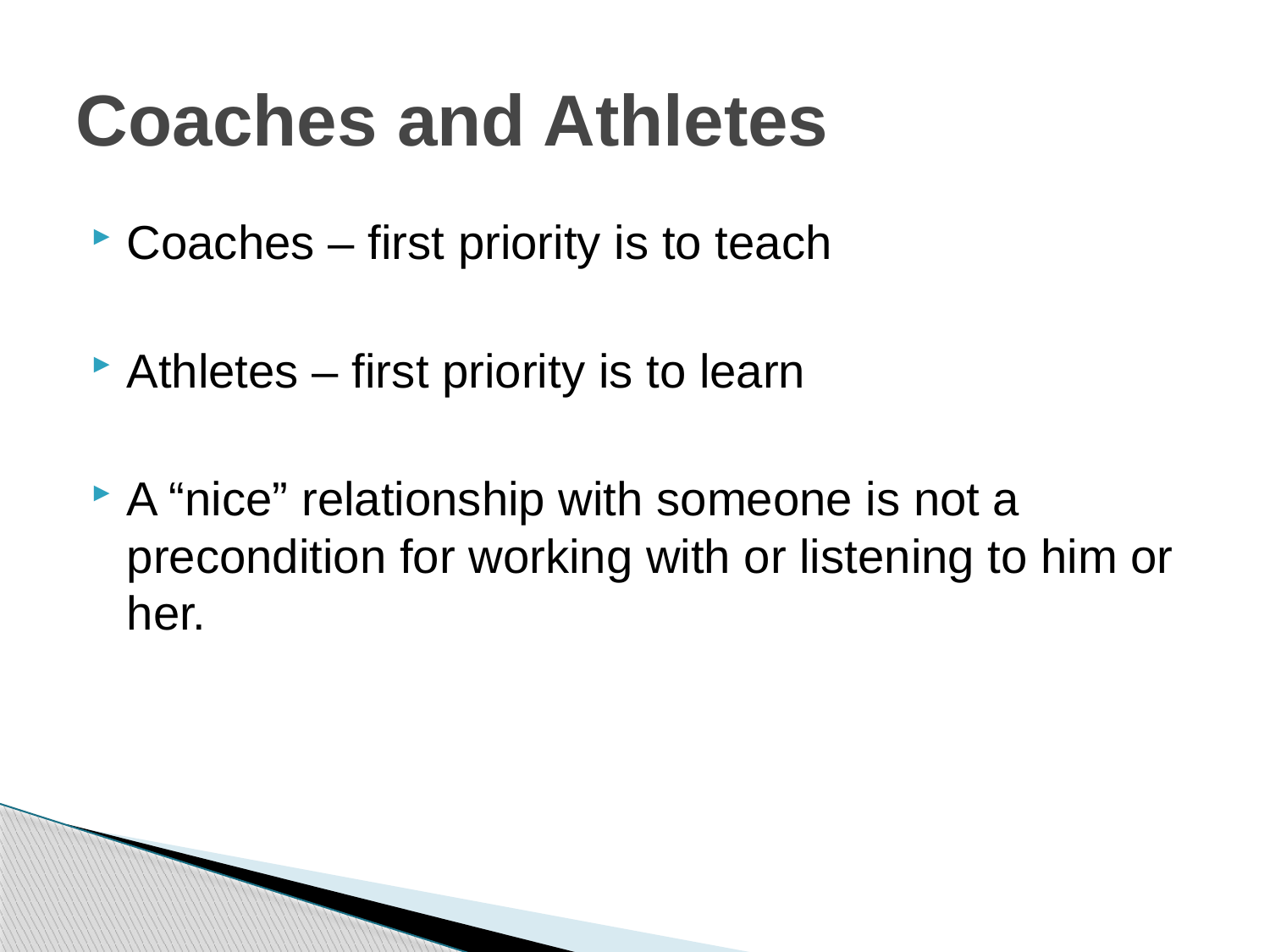

# Coaches and Athletes
Coaches – first priority is to teach

Athletes – first priority is to learn

A “nice” relationship with someone is not a precondition for working with or listening to him or her.